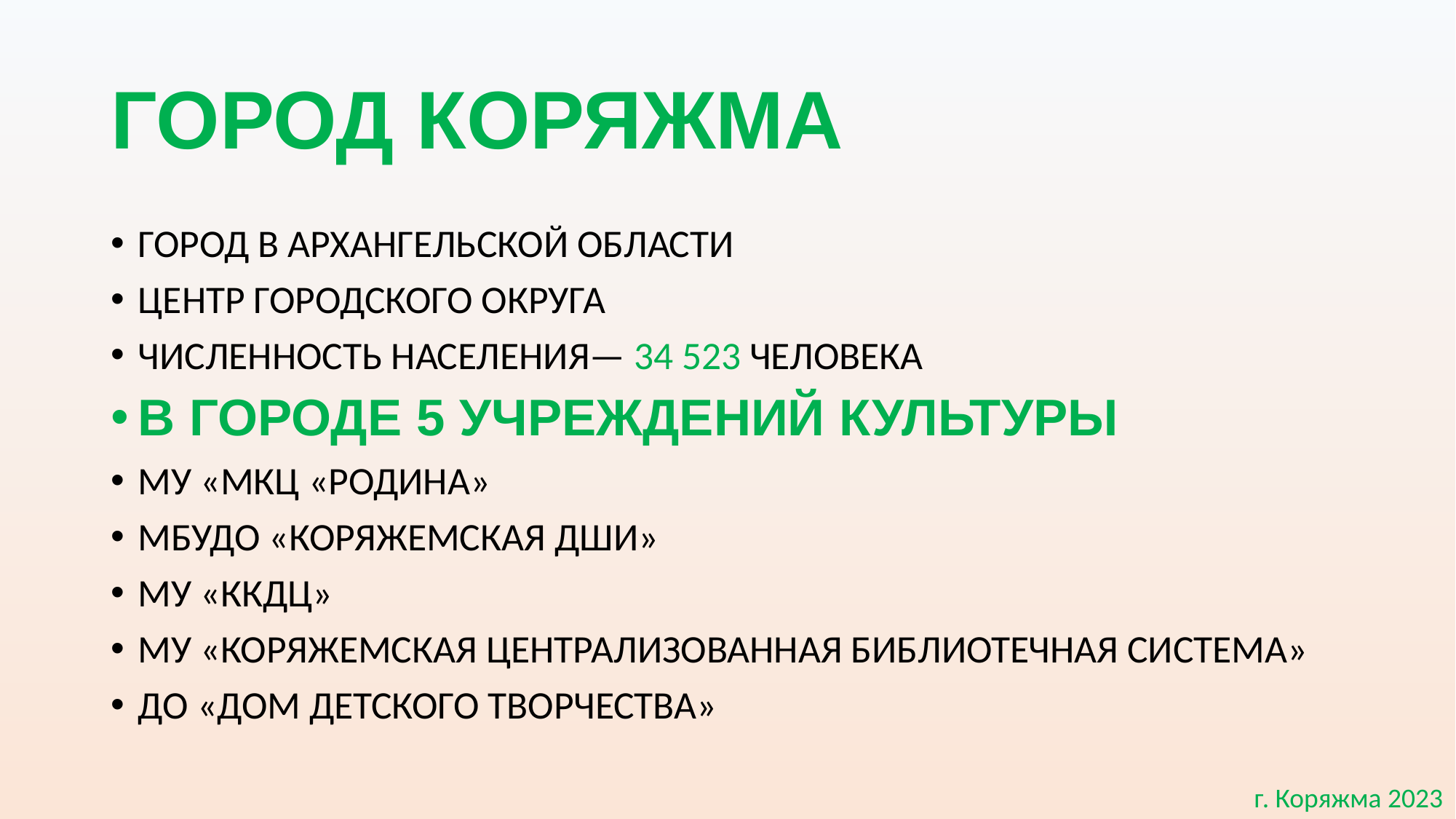

# ГОРОД КОРЯЖМА
ГОРОД В АРХАНГЕЛЬСКОЙ ОБЛАСТИ
ЦЕНТР ГОРОДСКОГО ОКРУГА
ЧИСЛЕННОСТЬ НАСЕЛЕНИЯ— 34 523 ЧЕЛОВЕКА
В ГОРОДЕ 5 УЧРЕЖДЕНИЙ КУЛЬТУРЫ
МУ «МКЦ «РОДИНА»
МБУДО «КОРЯЖЕМСКАЯ ДШИ»
МУ «ККДЦ»
МУ «КОРЯЖЕМСКАЯ ЦЕНТРАЛИЗОВАННАЯ БИБЛИОТЕЧНАЯ СИСТЕМА»
ДО «ДОМ ДЕТСКОГО ТВОРЧЕСТВА»

г. Коряжма 2023